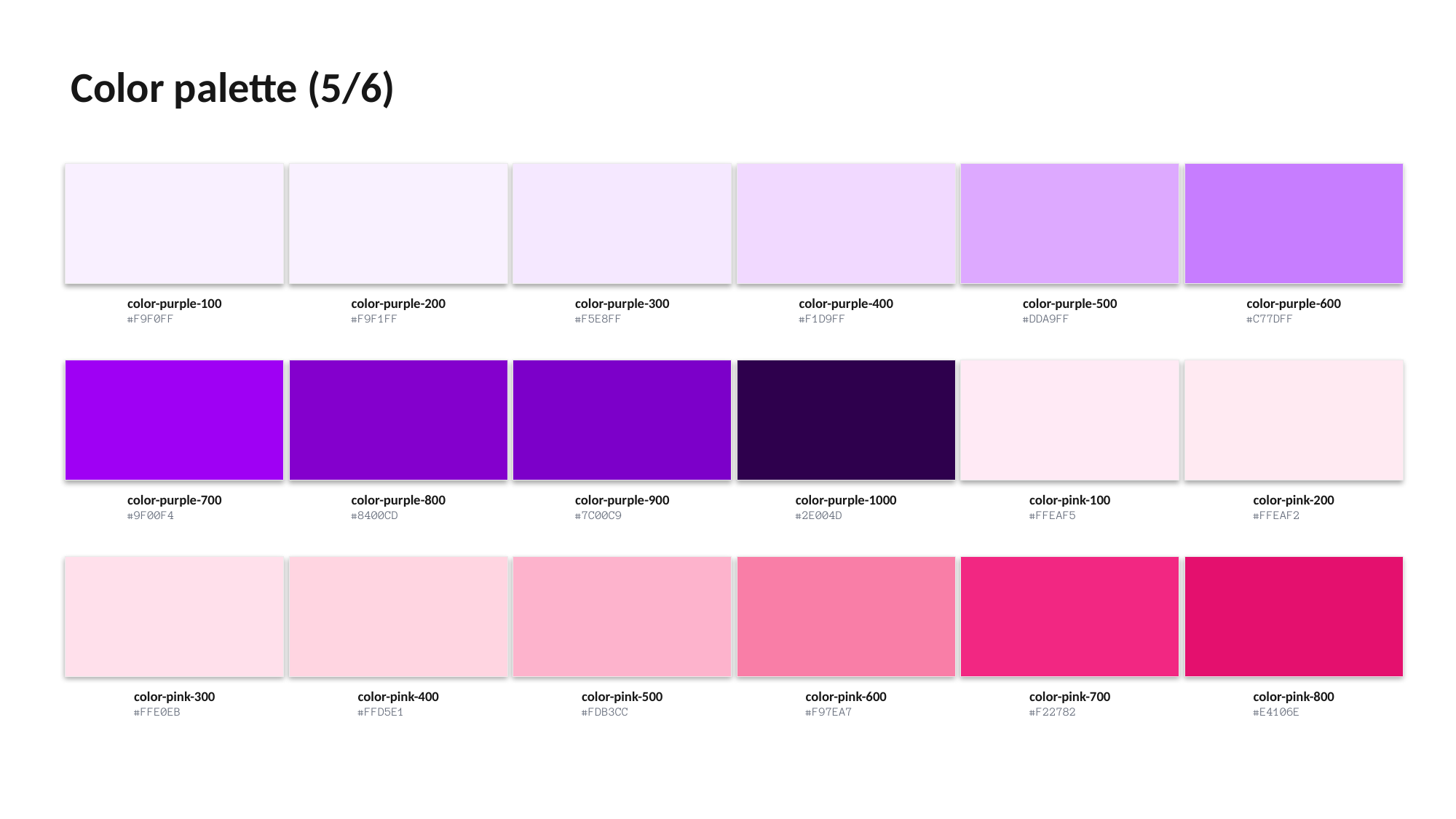

Color palette (5/6)

color-purple-100
#F9F0FF
color-purple-200
#F9F1FF
color-purple-300
#F5E8FF
color-purple-400
#F1D9FF
color-purple-500
#DDA9FF
color-purple-600
#C77DFF

color-purple-700
#9F00F4
color-purple-800
#8400CD
color-purple-900
#7C00C9
color-purple-1000
#2E004D
color-pink-100
#FFEAF5
color-pink-200
#FFEAF2

color-pink-300
#FFE0EB
color-pink-400
#FFD5E1
color-pink-500
#FDB3CC
color-pink-600
#F97EA7
color-pink-700
#F22782
color-pink-800
#E4106E